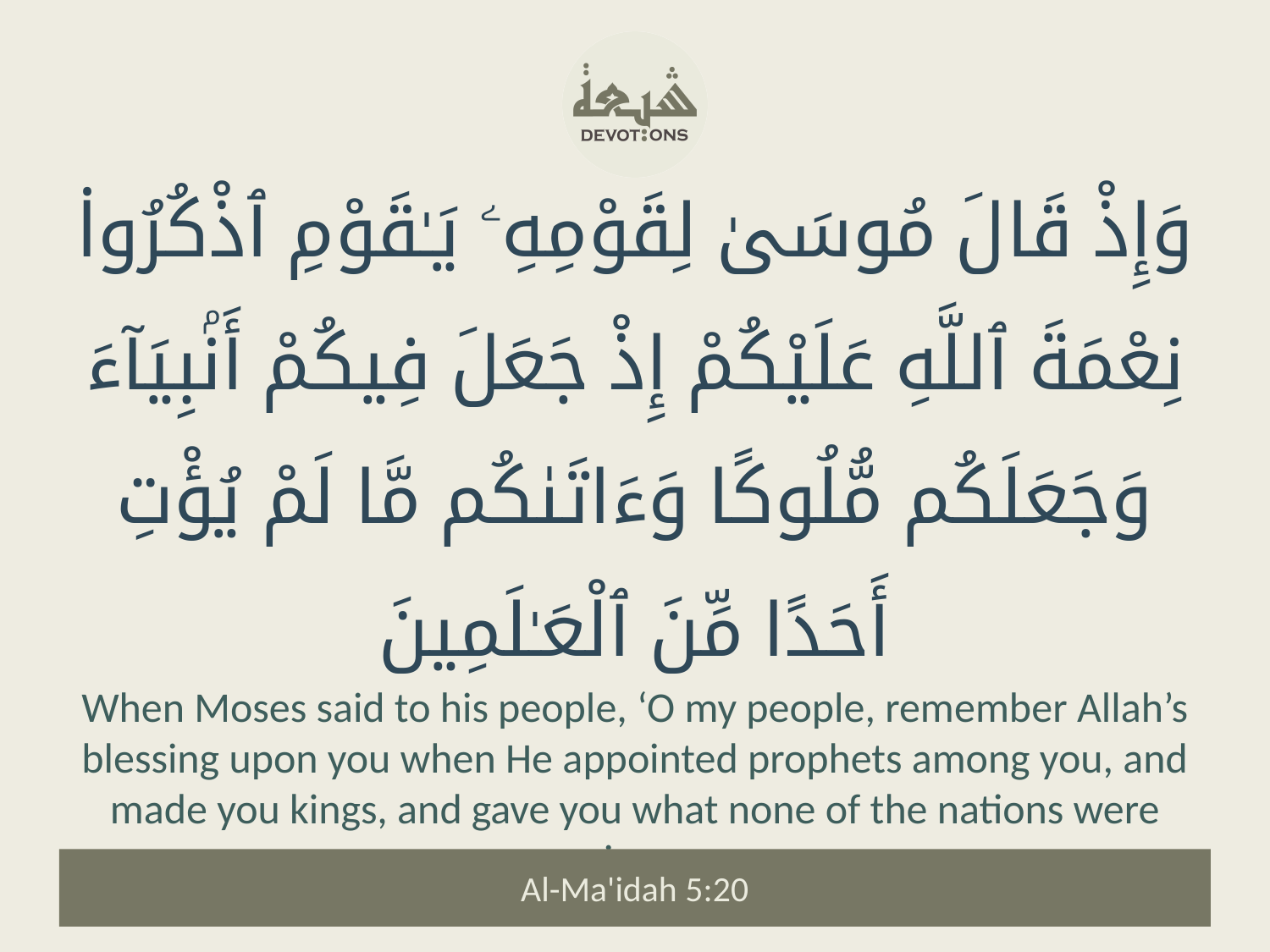

وَإِذْ قَالَ مُوسَىٰ لِقَوْمِهِۦ يَـٰقَوْمِ ٱذْكُرُوا۟ نِعْمَةَ ٱللَّهِ عَلَيْكُمْ إِذْ جَعَلَ فِيكُمْ أَنۢبِيَآءَ وَجَعَلَكُم مُّلُوكًا وَءَاتَىٰكُم مَّا لَمْ يُؤْتِ أَحَدًا مِّنَ ٱلْعَـٰلَمِينَ
When Moses said to his people, ‘O my people, remember Allah’s blessing upon you when He appointed prophets among you, and made you kings, and gave you what none of the nations were given.
Al-Ma'idah 5:20